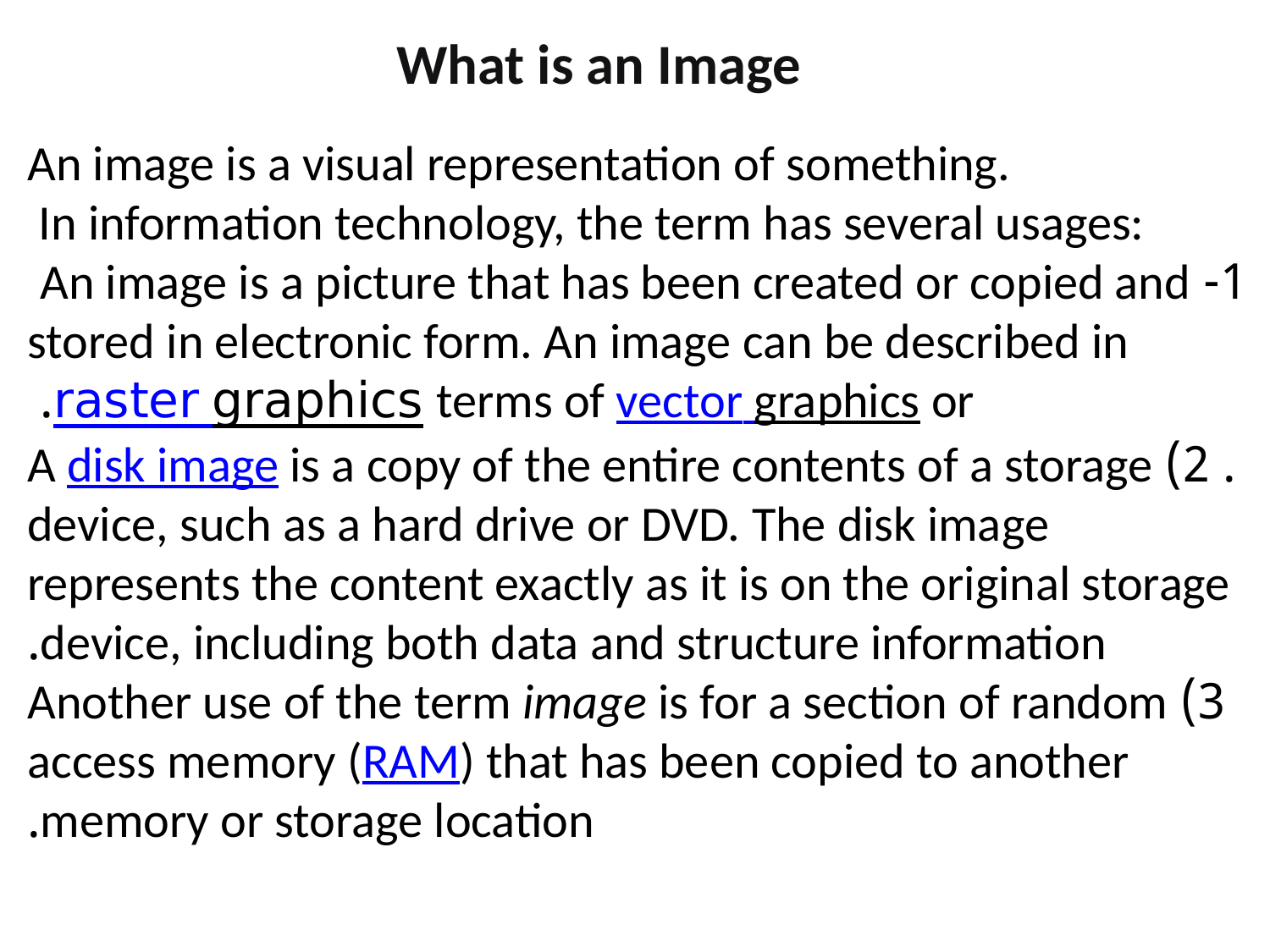

What is an Image

An image is a visual representation of something.
 In information technology, the term has several usages:
1- An image is a picture that has been created or copied and
stored in electronic form. An image can be described in
terms of vector graphics or raster graphics.
. 2) A disk image is a copy of the entire contents of a storage device, such as a hard drive or DVD. The disk image represents the content exactly as it is on the original storage device, including both data and structure information.
3) Another use of the term image is for a section of random access memory (RAM) that has been copied to another memory or storage location.